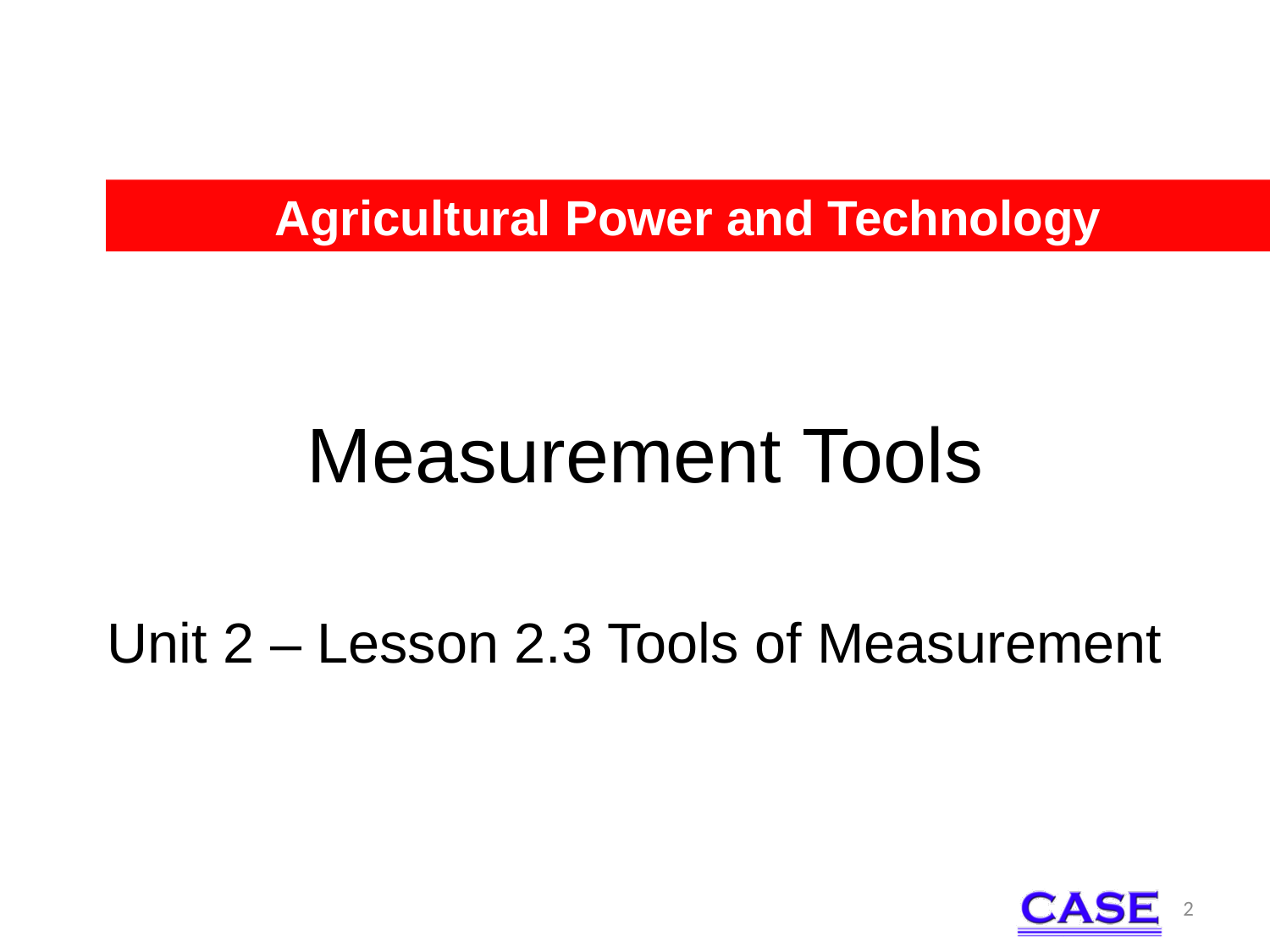

Agricultural Power and Technology
# Measurement Tools
Unit 2 – Lesson 2.3 Tools of Measurement
2